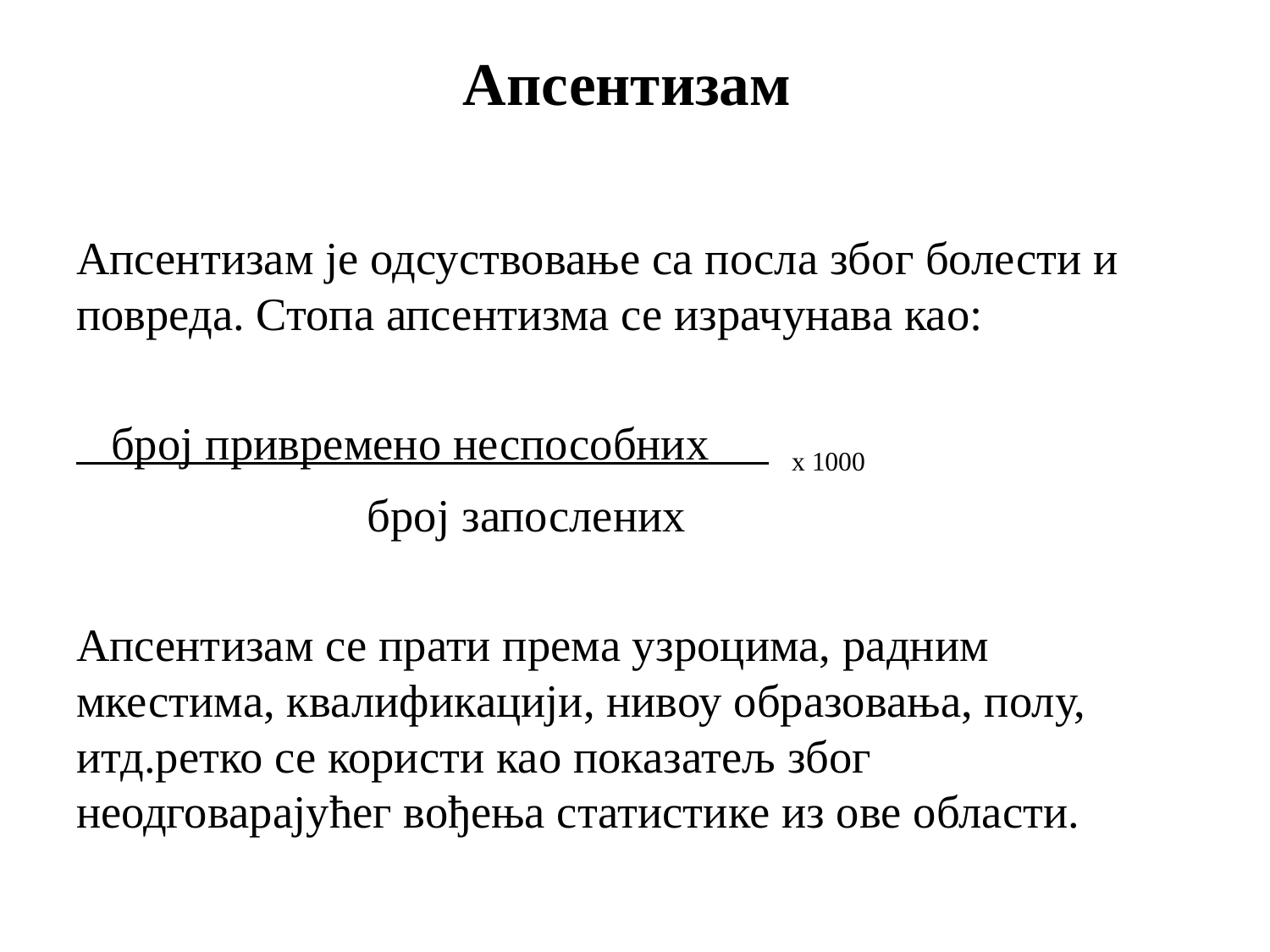

# Апсентизам
Aпсентизам је одсуствовање са посла због болести и повреда. Стопа апсентизма се израчунава као:

   број привремено неспособних       x 1000
                         број запослених

Апсентизам се прати према узроцима, радним мкестима, квалификацији, нивоу образовања, полу, итд.ретко се користи као показатељ због неодговарајућег вођења статистике из ове области.